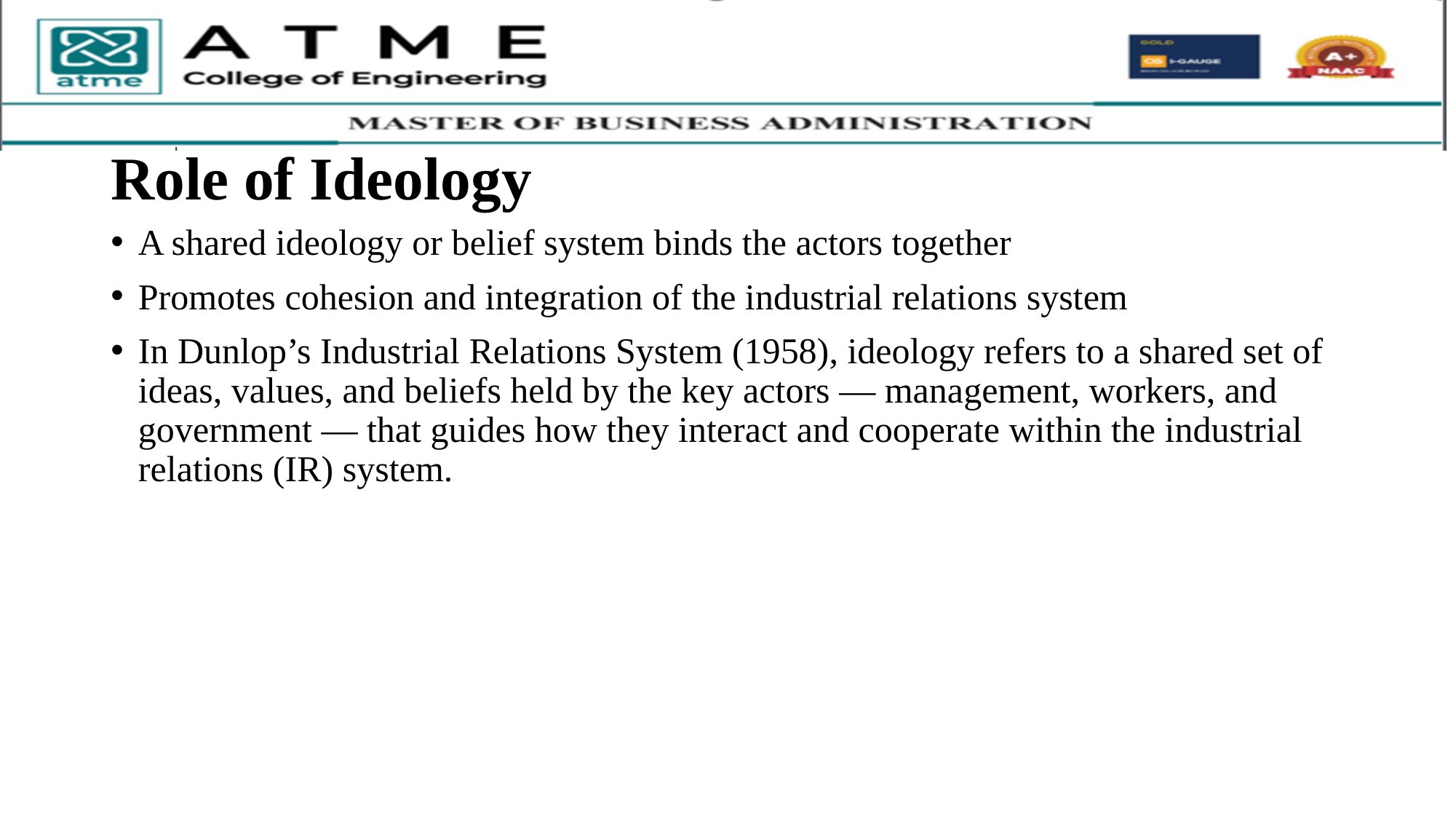

# Role of Ideology
A shared ideology or belief system binds the actors together
Promotes cohesion and integration of the industrial relations system
In Dunlop’s Industrial Relations System (1958), ideology refers to a shared set of ideas, values, and beliefs held by the key actors — management, workers, and government — that guides how they interact and cooperate within the industrial relations (IR) system.